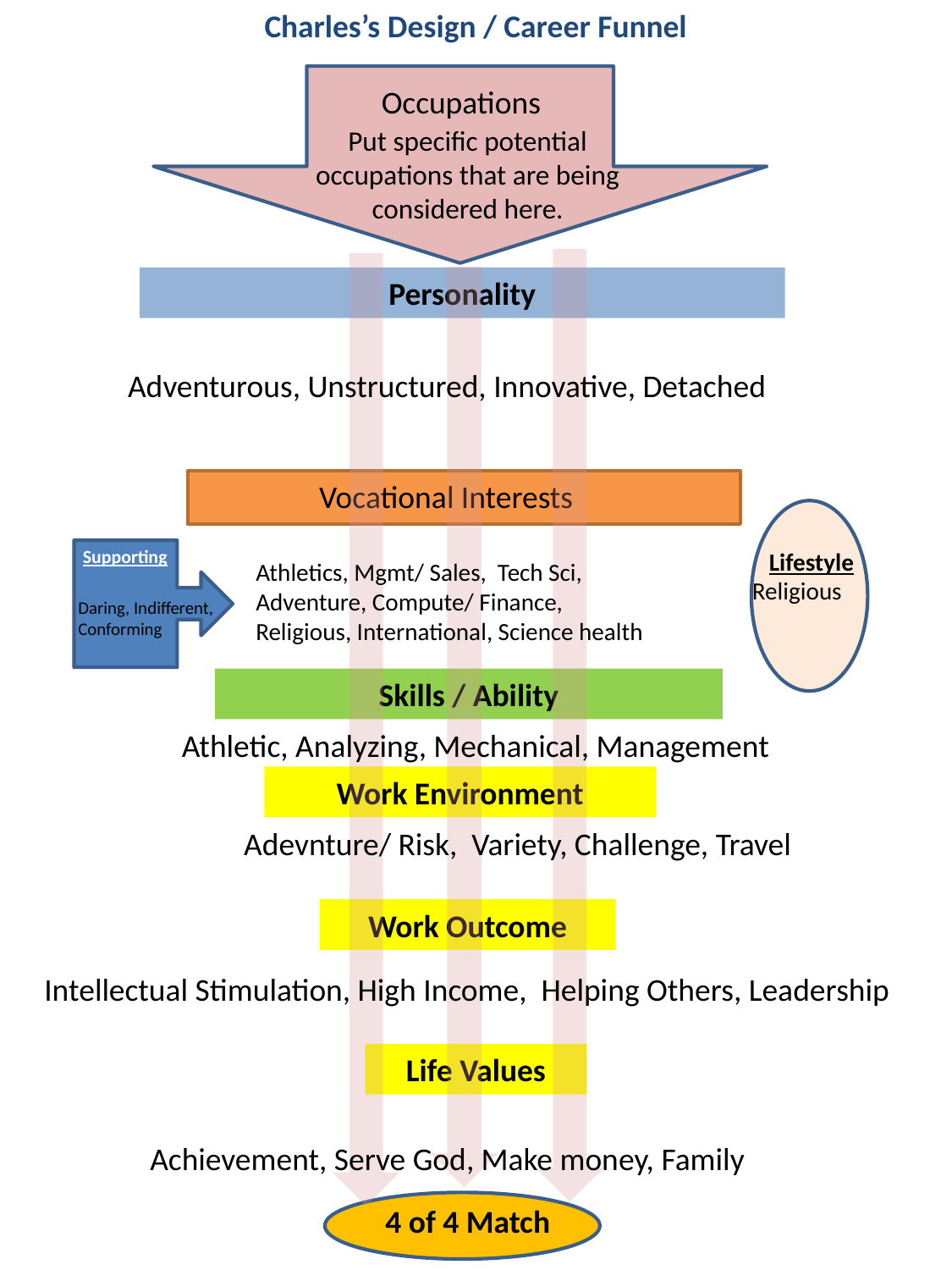

Charles’s Design / Career Funnel

Occupations
Put specific potential occupations that are being considered here.

Personality
 Adventurous, Unstructured, Innovative, Detached
Vocational Interests

Supporting

Lifestyle

Athletics, Mgmt/ Sales,  Tech Sci, Adventure, Compute/ Finance, Religious, International, Science health
Religious
Daring, Indifferent, Conforming
Skills / Ability
Athletic, Analyzing, Mechanical, Management
Work Environment
Adevnture/ Risk,  Variety, Challenge, Travel
Work Outcome
Intellectual Stimulation, High Income,  Helping Others, Leadership
Life Values
Achievement, Serve God, Make money, Family

4 of 4 Match